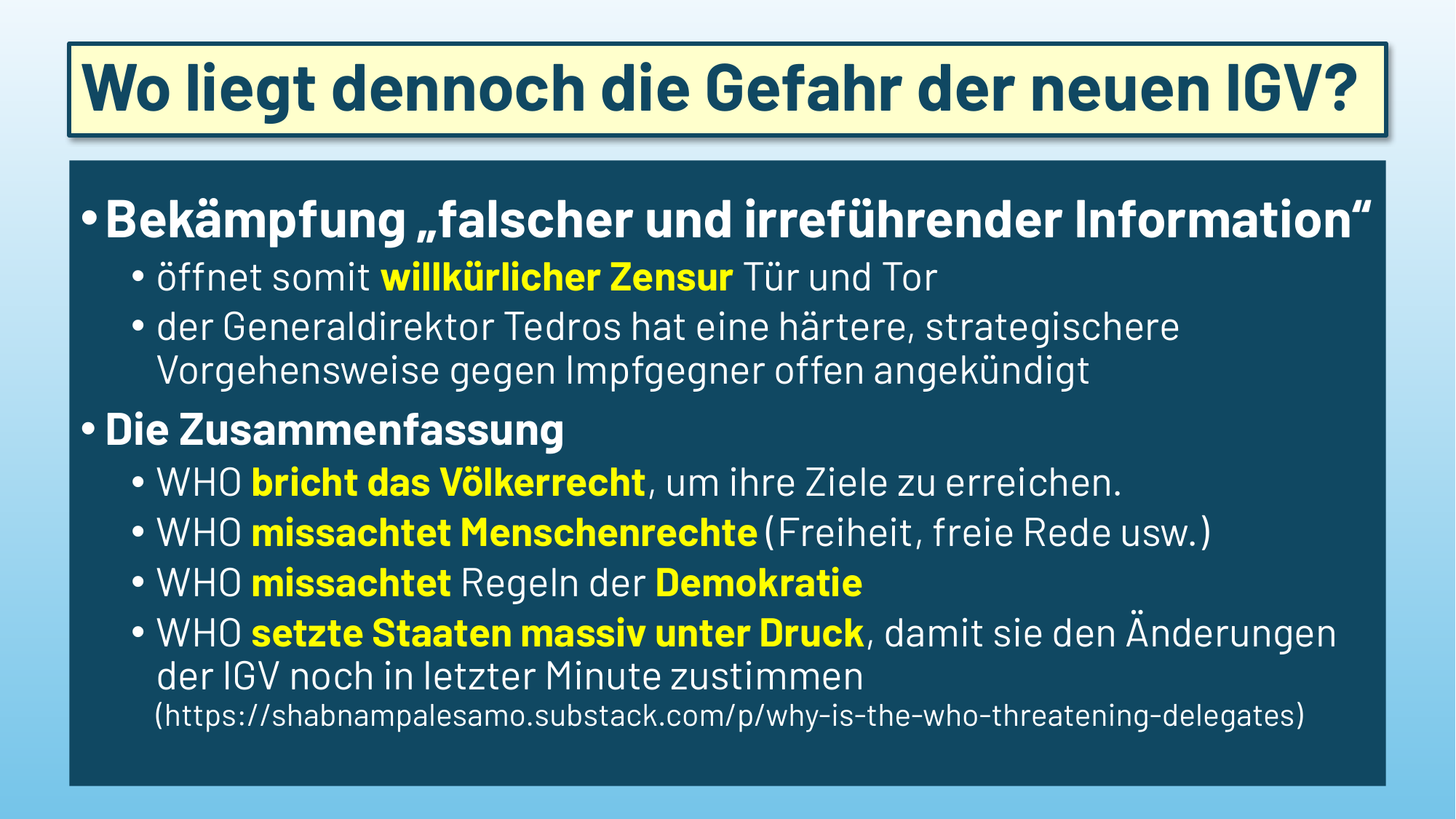

# Wo liegt dennoch die Gefahr der neuen IGV?

Bekämpfung „falscher und irreführender Information“
öffnet somit willkürlicher Zensur Tür und Tor
der Generaldirektor Tedros hat eine härtere, strategischere Vorgehensweise gegen Impfgegner offen angekündigt
Die Zusammenfassung
WHO bricht das Völkerrecht, um ihre Ziele zu erreichen.
WHO missachtet Menschenrechte (Freiheit, freie Rede usw.)
WHO missachtet Regeln der Demokratie
WHO setzte Staaten massiv unter Druck, damit sie den Änderungen der IGV noch in letzter Minute zustimmen (https://shabnampalesamo.substack.com/p/why-is-the-who-threatening-delegates)